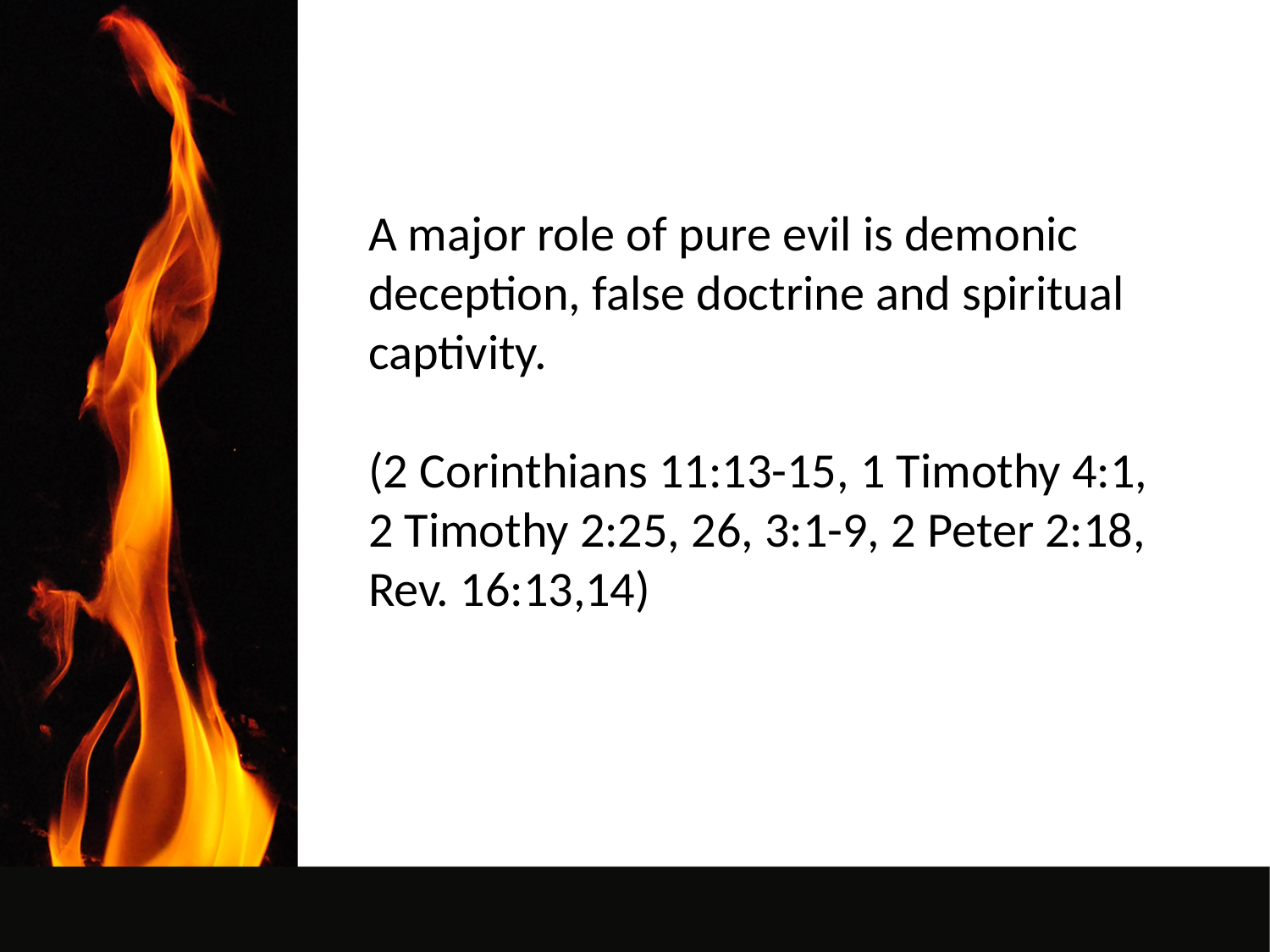

A major role of pure evil is demonic deception, false doctrine and spiritual captivity.

(2 Corinthians 11:13-15, 1 Timothy 4:1, 2 Timothy 2:25, 26, 3:1-9, 2 Peter 2:18, Rev. 16:13,14)